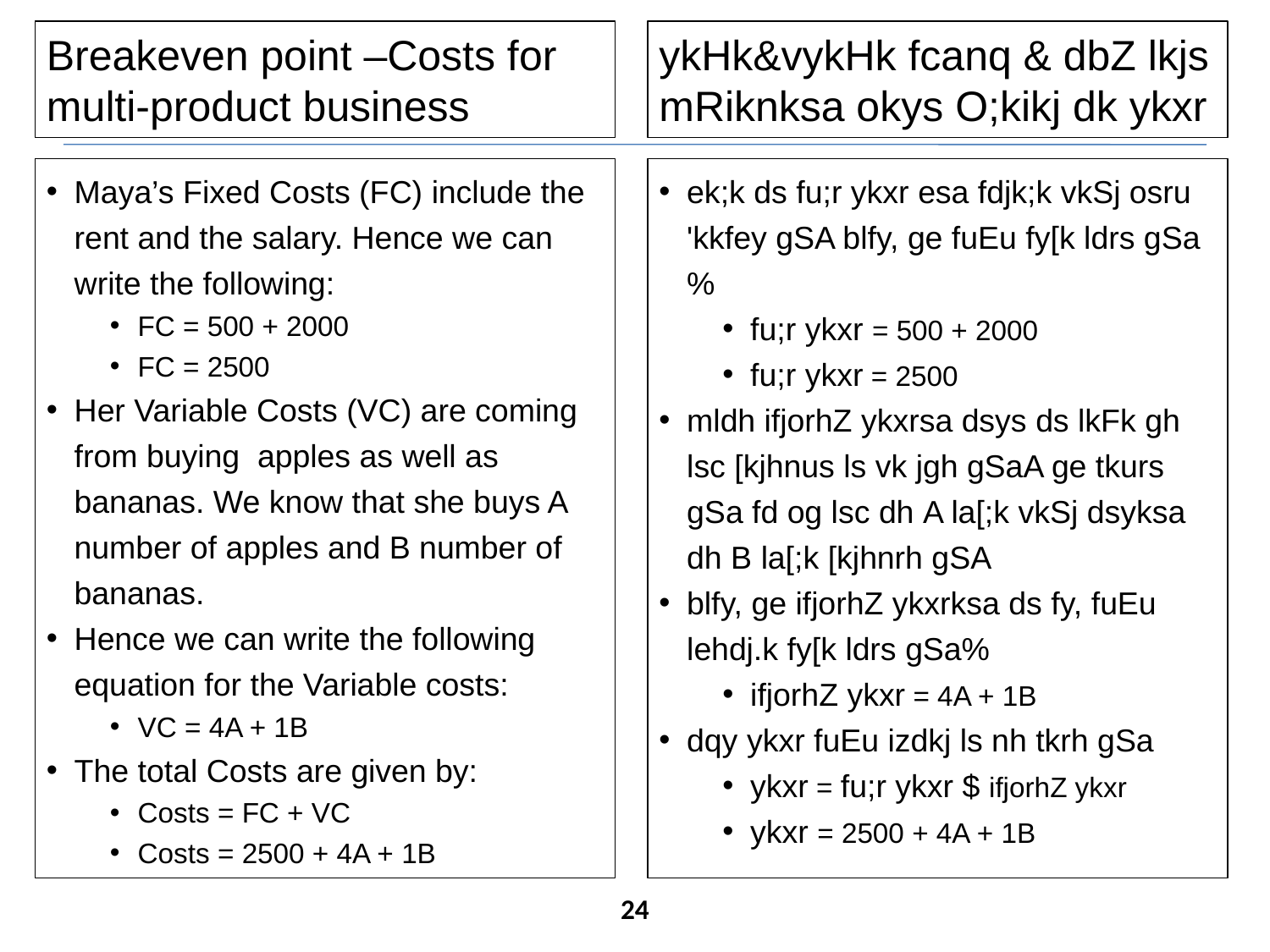

Breakeven point –Costs for multi-product business
ykHk&vykHk fcanq & dbZ lkjs mRiknksa okys O;kikj dk ykxr
Maya’s Fixed Costs (FC) include the rent and the salary. Hence we can write the following:
FC = 500 + 2000
FC = 2500
Her Variable Costs (VC) are coming from buying  apples as well as bananas. We know that she buys A number of apples and B number of bananas.
Hence we can write the following equation for the Variable costs:
VC = 4A + 1B
The total Costs are given by:
Costs = FC + VC
Costs = 2500 + 4A + 1B
ek;k ds fu;r ykxr esa fdjk;k vkSj osru 'kkfey gSA blfy, ge fuEu fy[k ldrs gSa%
fu;r ykxr = 500 + 2000
fu;r ykxr = 2500
mldh ifjorhZ ykxrsa dsys ds lkFk gh lsc [kjhnus ls vk jgh gSaA ge tkurs gSa fd og lsc dh A la[;k vkSj dsyksa dh B la[;k [kjhnrh gSA
blfy, ge ifjorhZ ykxrksa ds fy, fuEu lehdj.k fy[k ldrs gSa%
ifjorhZ ykxr = 4A + 1B
dqy ykxr fuEu izdkj ls nh tkrh gSa
ykxr = fu;r ykxr $ ifjorhZ ykxr
ykxr = 2500 + 4A + 1B
24